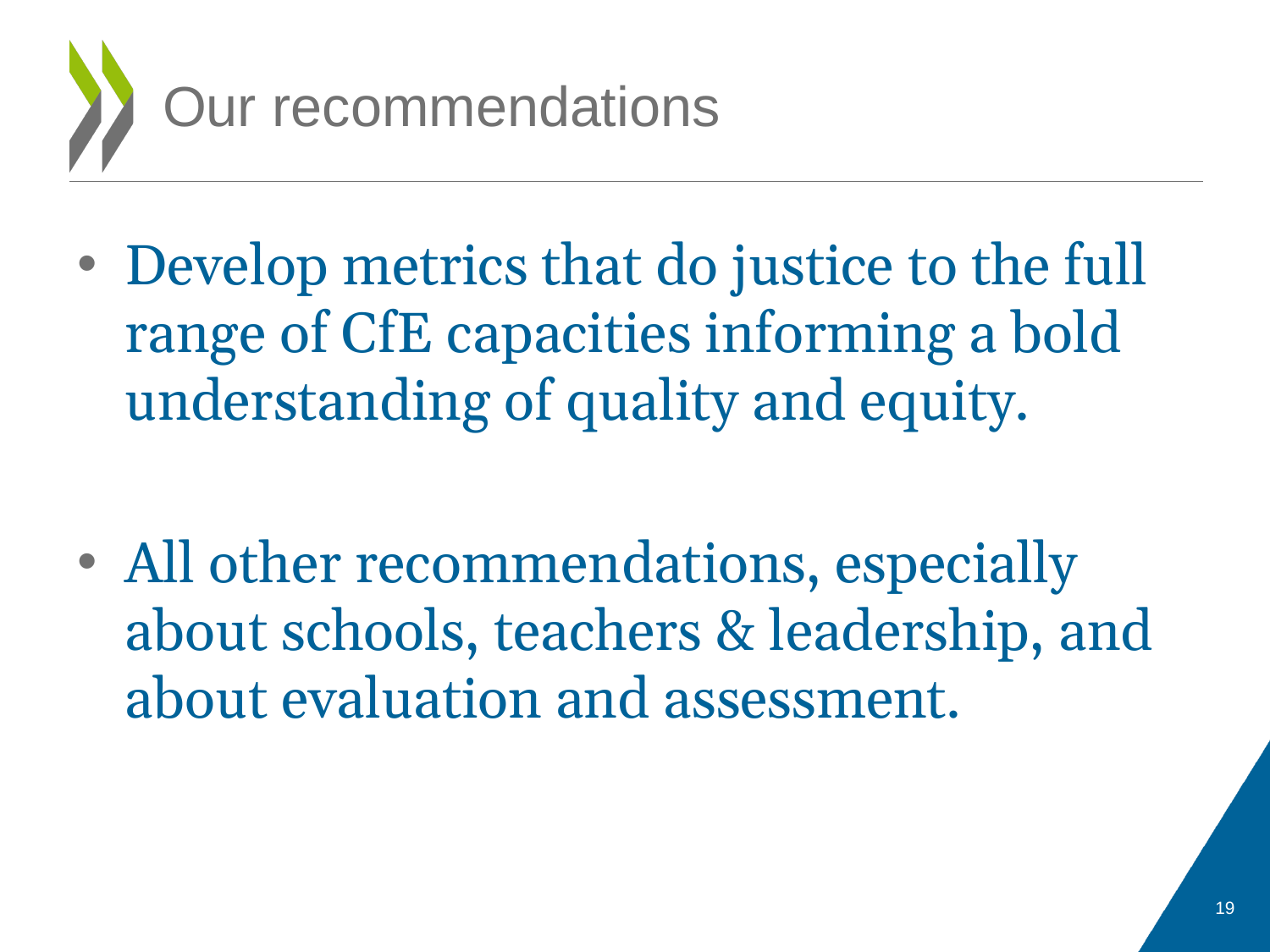

# Our recommendations
Develop metrics that do justice to the full range of CfE capacities informing a bold understanding of quality and equity.

All other recommendations, especially about schools, teachers & leadership, and about evaluation and assessment.

19